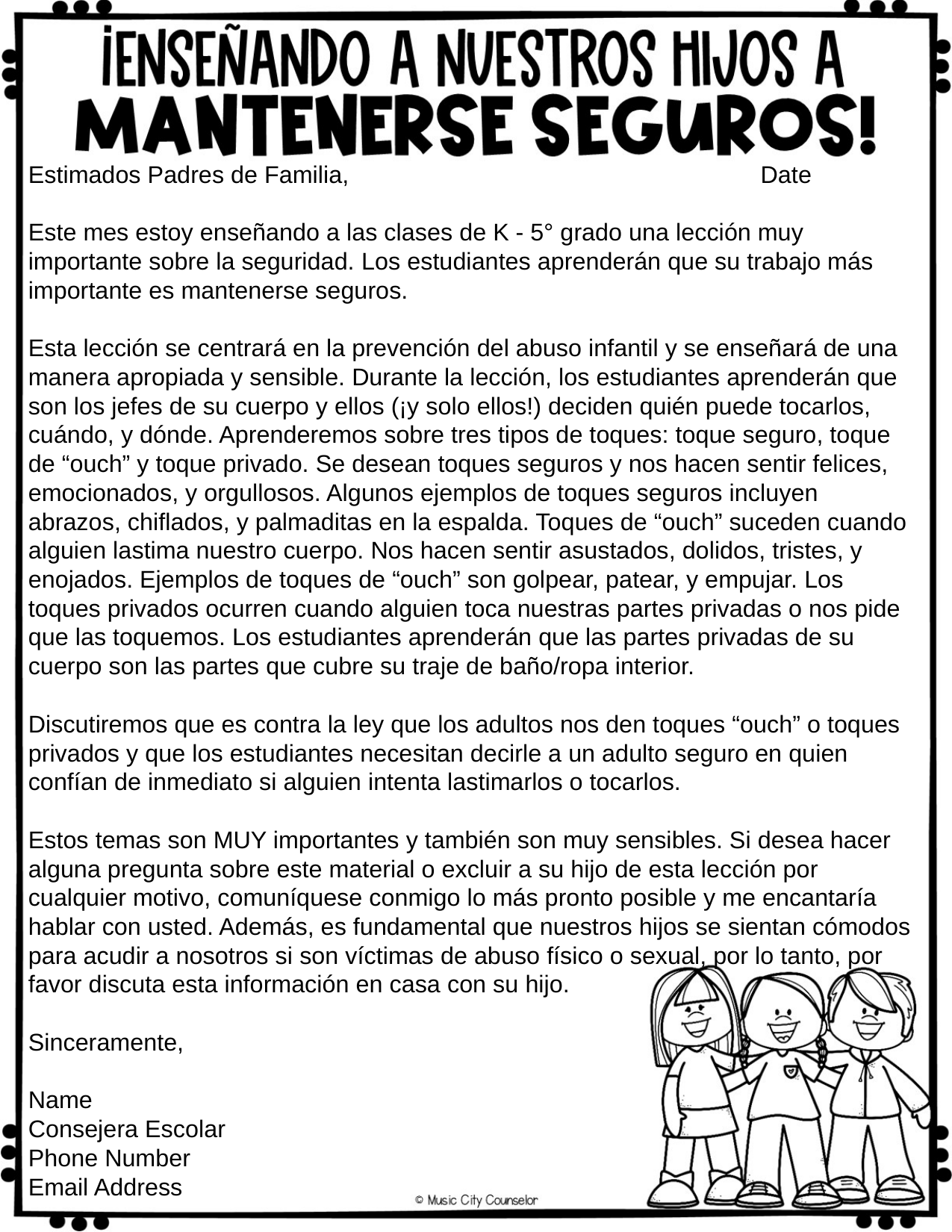

Estimados Padres de Familia,				         Date

Este mes estoy enseñando a las clases de K - 5° grado una lección muy importante sobre la seguridad. Los estudiantes aprenderán que su trabajo más importante es mantenerse seguros.

Esta lección se centrará en la prevención del abuso infantil y se enseñará de una manera apropiada y sensible. Durante la lección, los estudiantes aprenderán que son los jefes de su cuerpo y ellos (¡y solo ellos!) deciden quién puede tocarlos, cuándo, y dónde. Aprenderemos sobre tres tipos de toques: toque seguro, toque de “ouch” y toque privado. Se desean toques seguros y nos hacen sentir felices, emocionados, y orgullosos. Algunos ejemplos de toques seguros incluyen abrazos, chiflados, y palmaditas en la espalda. Toques de “ouch” suceden cuando alguien lastima nuestro cuerpo. Nos hacen sentir asustados, dolidos, tristes, y enojados. Ejemplos de toques de “ouch” son golpear, patear, y empujar. Los toques privados ocurren cuando alguien toca nuestras partes privadas o nos pide que las toquemos. Los estudiantes aprenderán que las partes privadas de su cuerpo son las partes que cubre su traje de baño/ropa interior.

Discutiremos que es contra la ley que los adultos nos den toques “ouch” o toques privados y que los estudiantes necesitan decirle a un adulto seguro en quien confían de inmediato si alguien intenta lastimarlos o tocarlos.

Estos temas son MUY importantes y también son muy sensibles. Si desea hacer alguna pregunta sobre este material o excluir a su hijo de esta lección por cualquier motivo, comuníquese conmigo lo más pronto posible y me encantaría hablar con usted. Además, es fundamental que nuestros hijos se sientan cómodos para acudir a nosotros si son víctimas de abuso físico o sexual, por lo tanto, por favor discuta esta información en casa con su hijo.
Sinceramente,

Name
Consejera Escolar
Phone Number
Email Address